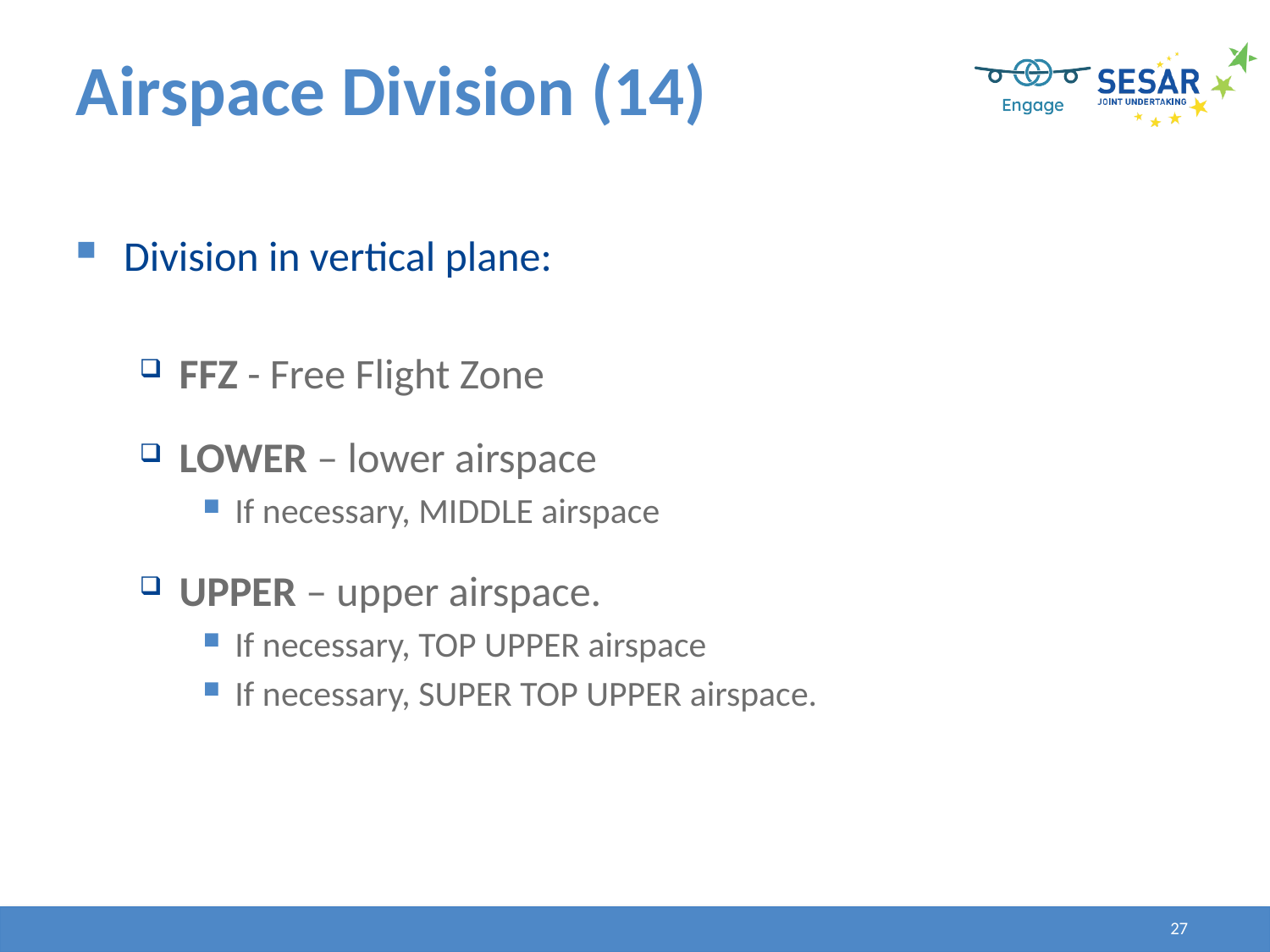

Airspace Division (14)
Division in vertical plane:

FFZ - Free Flight Zone

LOWER – lower airspace
If necessary, MIDDLE airspace

UPPER – upper airspace.
If necessary, TOP UPPER airspace
If necessary, SUPER TOP UPPER airspace.
27